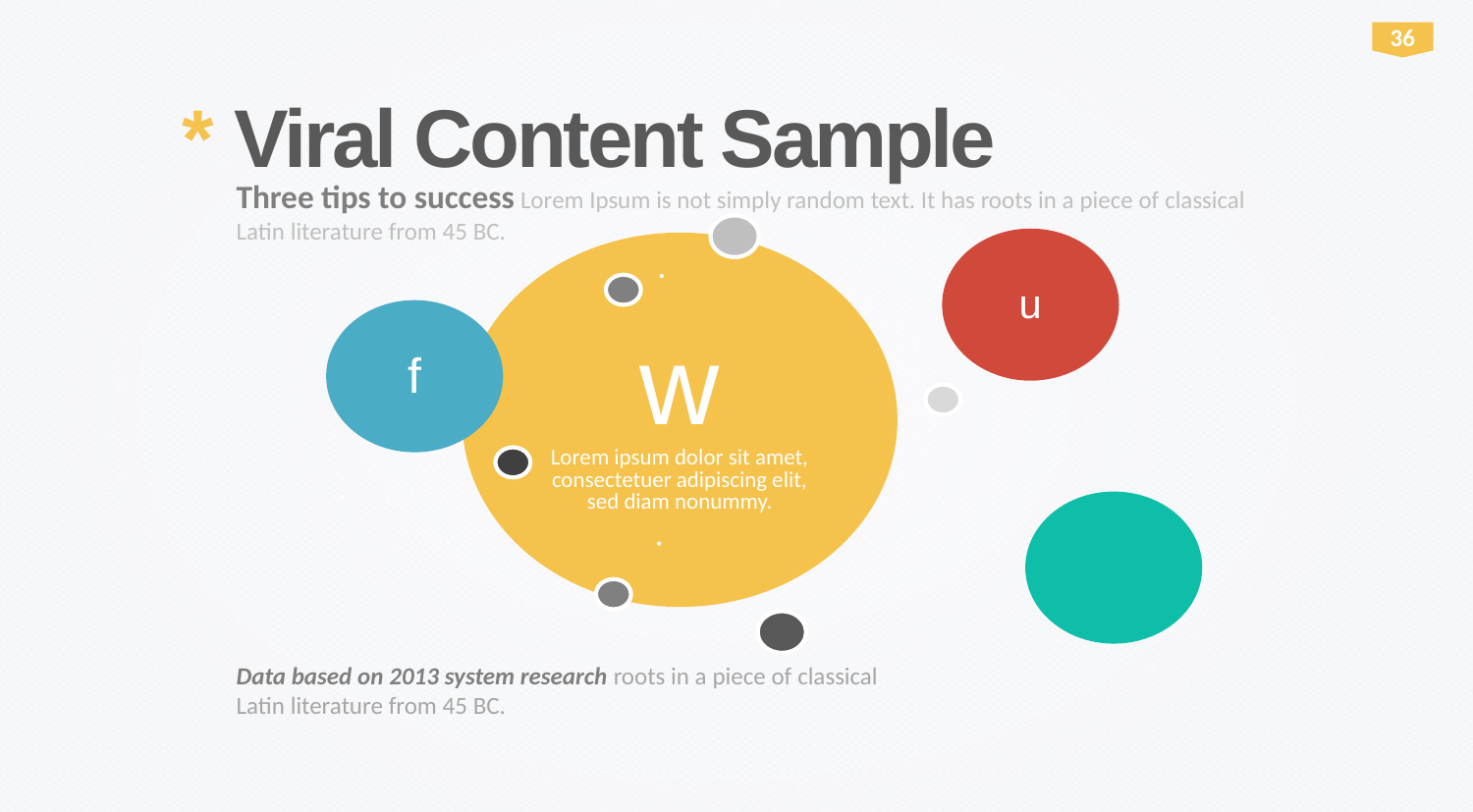

36
* Viral Content Sample
Three tips to success Lorem Ipsum is not simply random text. It has roots in a piece of classical Latin literature from 45 BC.
w
Lorem ipsum dolor sit amet, consectetuer adipiscing elit, sed diam nonummy.
f
u
Data based on 2013 system research roots in a piece of classical Latin literature from 45 BC.